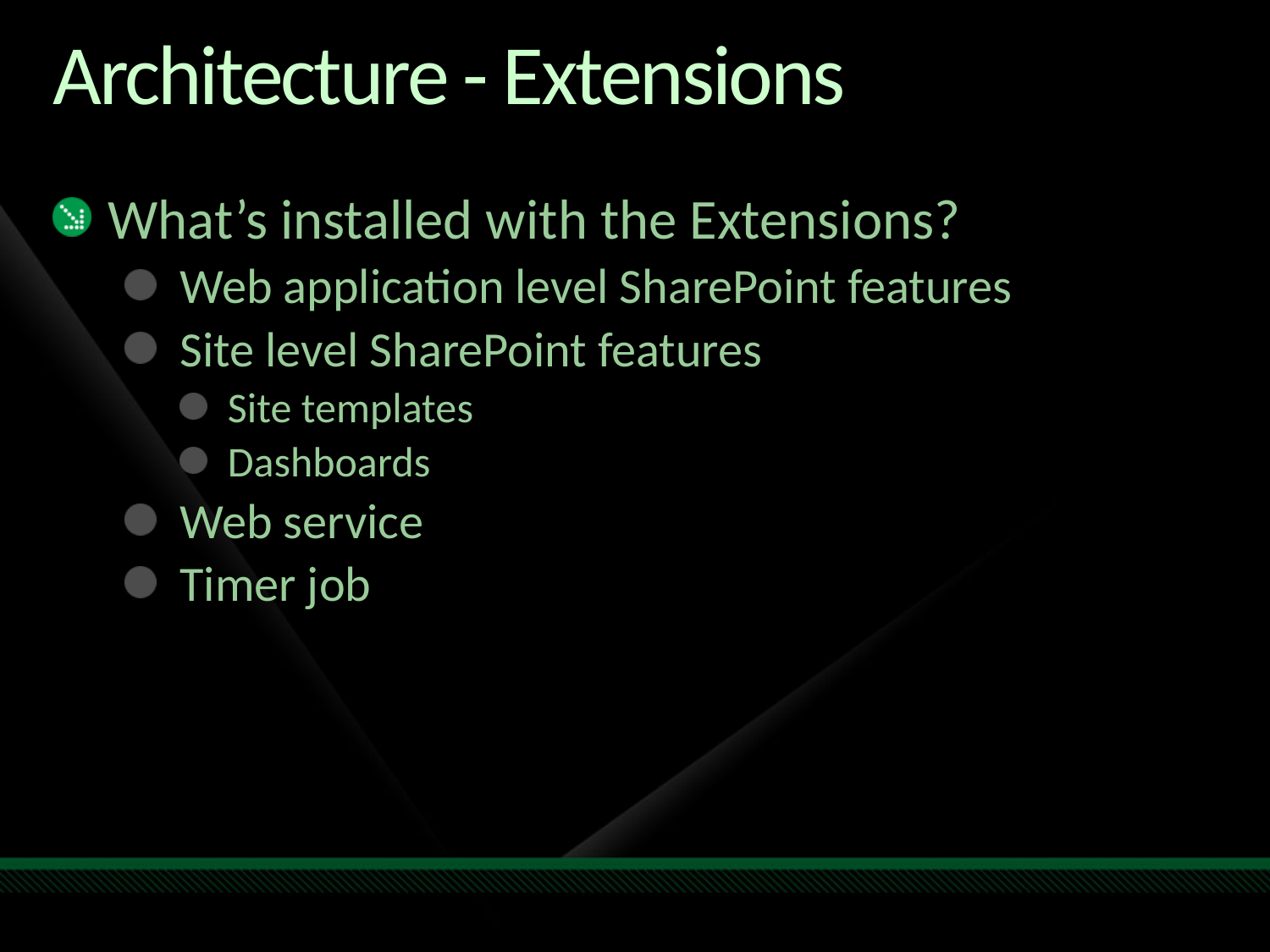

# Architecture - Extensions
What’s installed with the Extensions?
Web application level SharePoint features
Site level SharePoint features
Site templates
Dashboards
Web service
Timer job